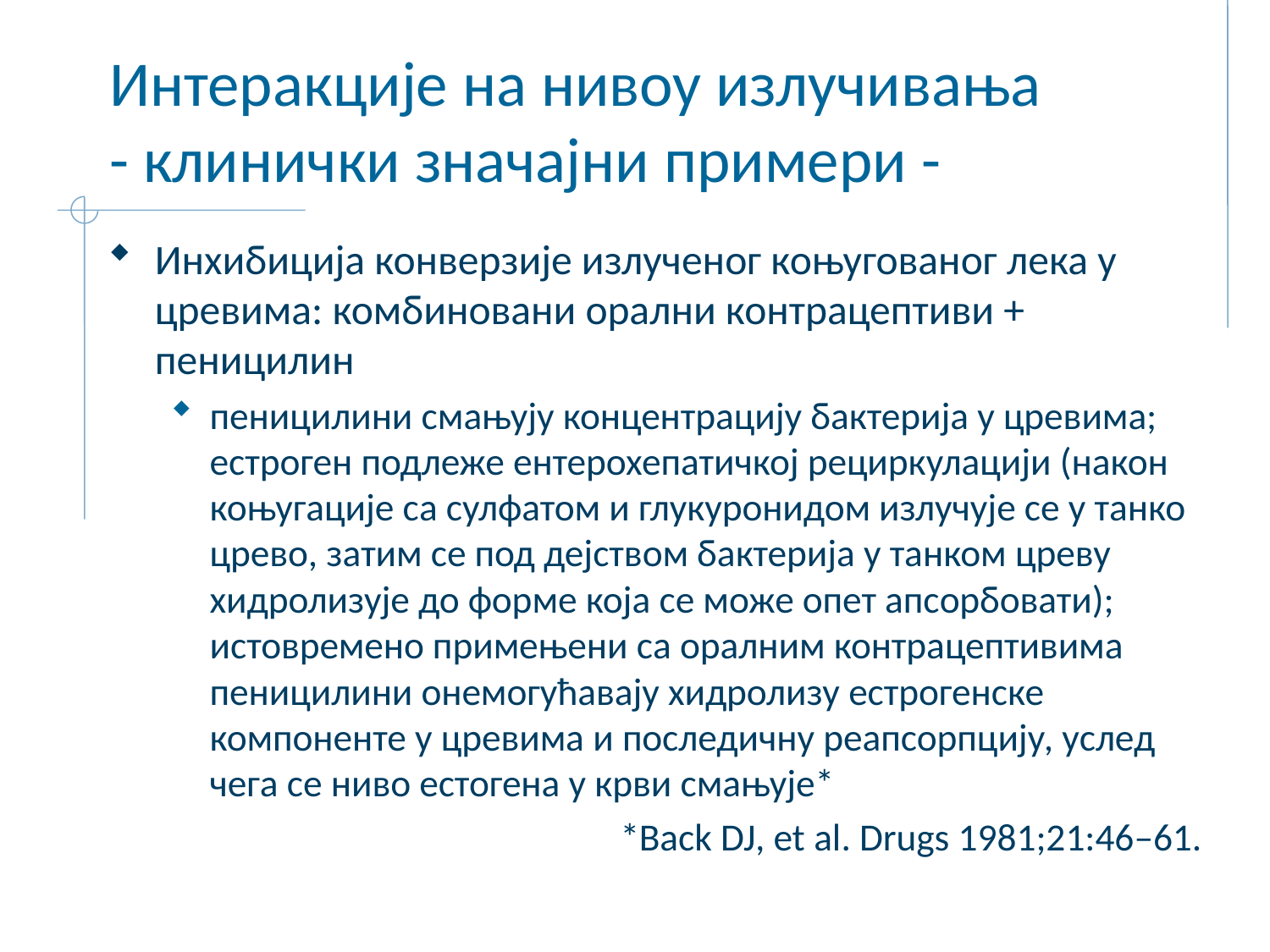

# Интеракције на нивоу излучивања - клинички значајни примери -
Инхибиција конверзије излученог коњугованог лека у цревима: комбиновани орални контрацептиви + пеницилин
пеницилини смањују концентрацију бактерија у цревима; естроген подлеже ентерохепатичкој рециркулацији (након коњугације са сулфатом и глукуронидом излучује се у танко црево, затим се под дејством бактерија у танком цреву хидролизује до форме која се може опет апсорбовати); истовремено примењени са оралним контрацептивима пеницилини онемогућавају хидролизу естрогенске компоненте у цревима и последичну реапсорпцију, услед чега се ниво естогена у крви смањује*
*Back DJ, et al. Drugs 1981;21:46–61.